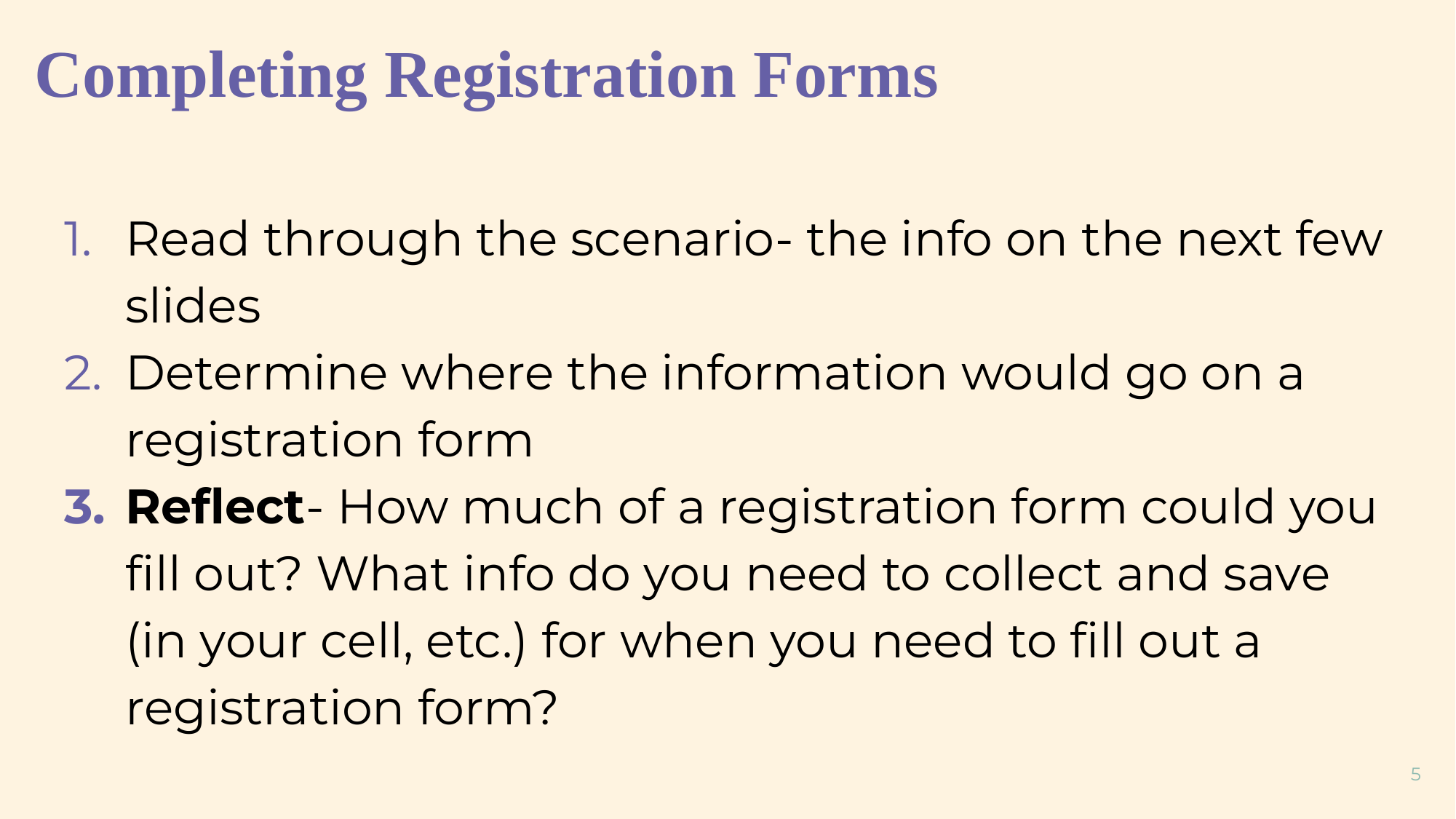

# Completing Registration Forms
Read through the scenario- the info on the next few slides
Determine where the information would go on a registration form
Reflect- How much of a registration form could you fill out? What info do you need to collect and save (in your cell, etc.) for when you need to fill out a registration form?
5